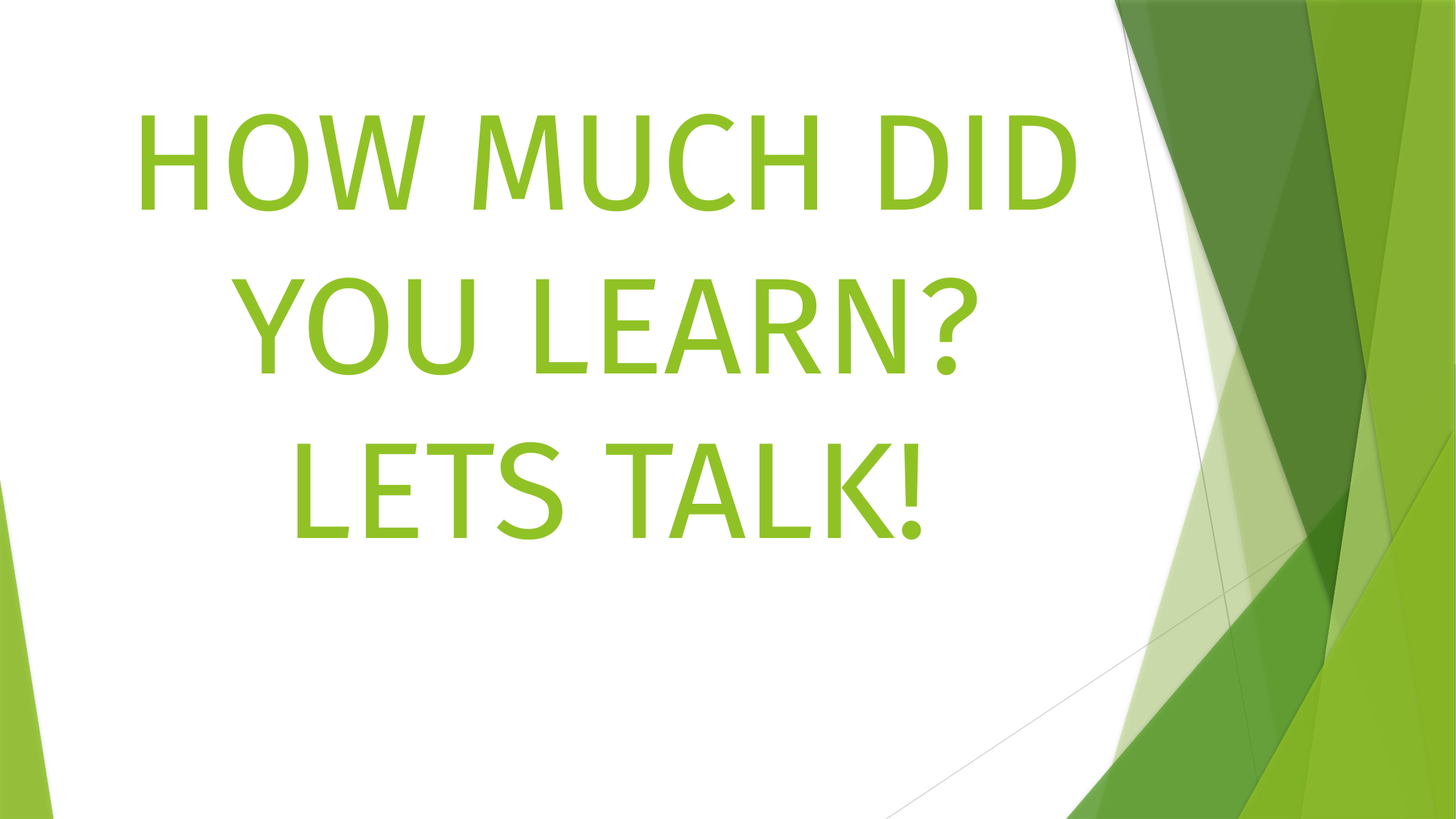

# HOW MUCH DID YOU LEARN? LETS TALK!